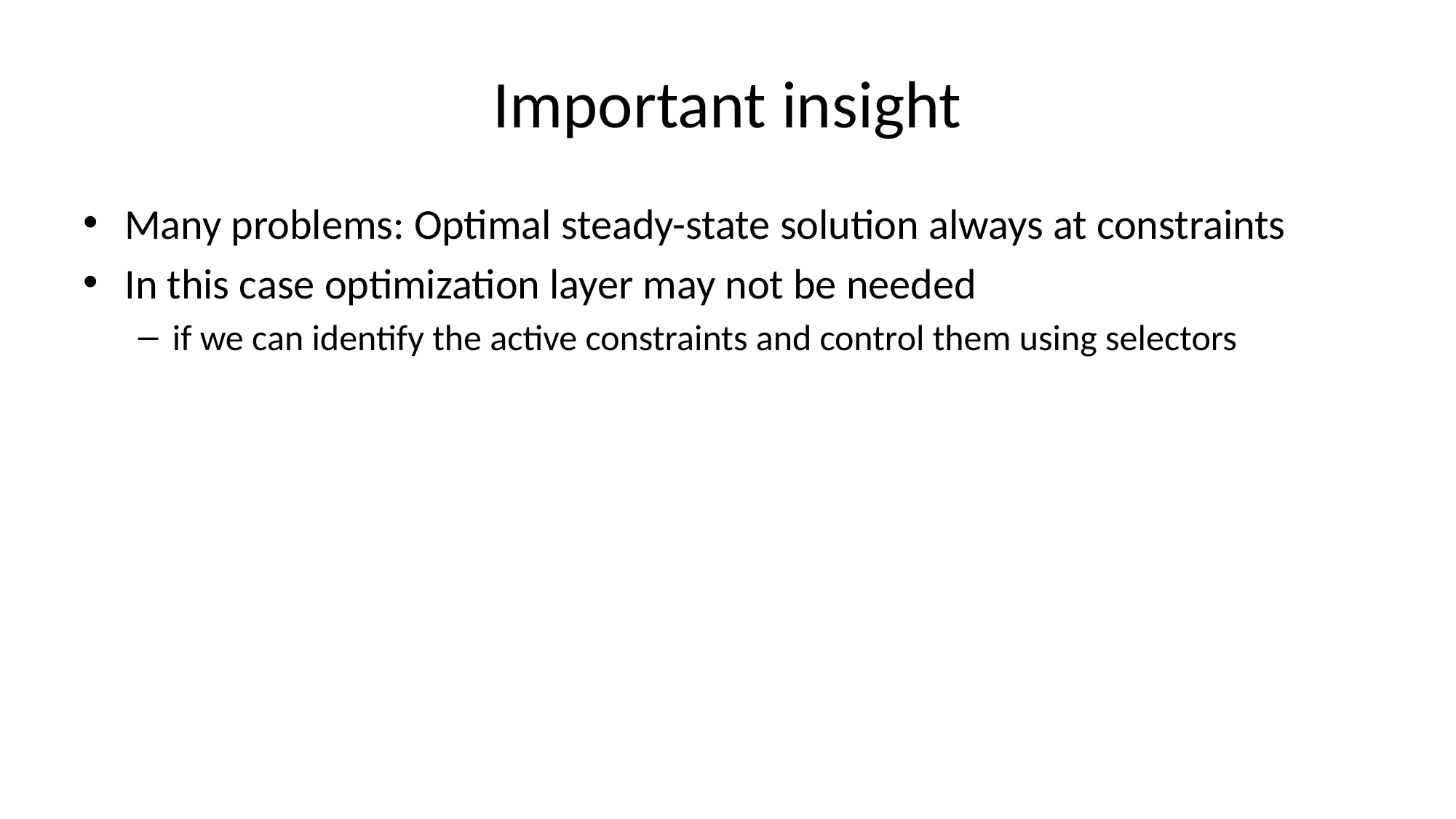

# Important insight
Many problems: Optimal steady-state solution always at constraints
In this case optimization layer may not be needed
if we can identify the active constraints and control them using selectors